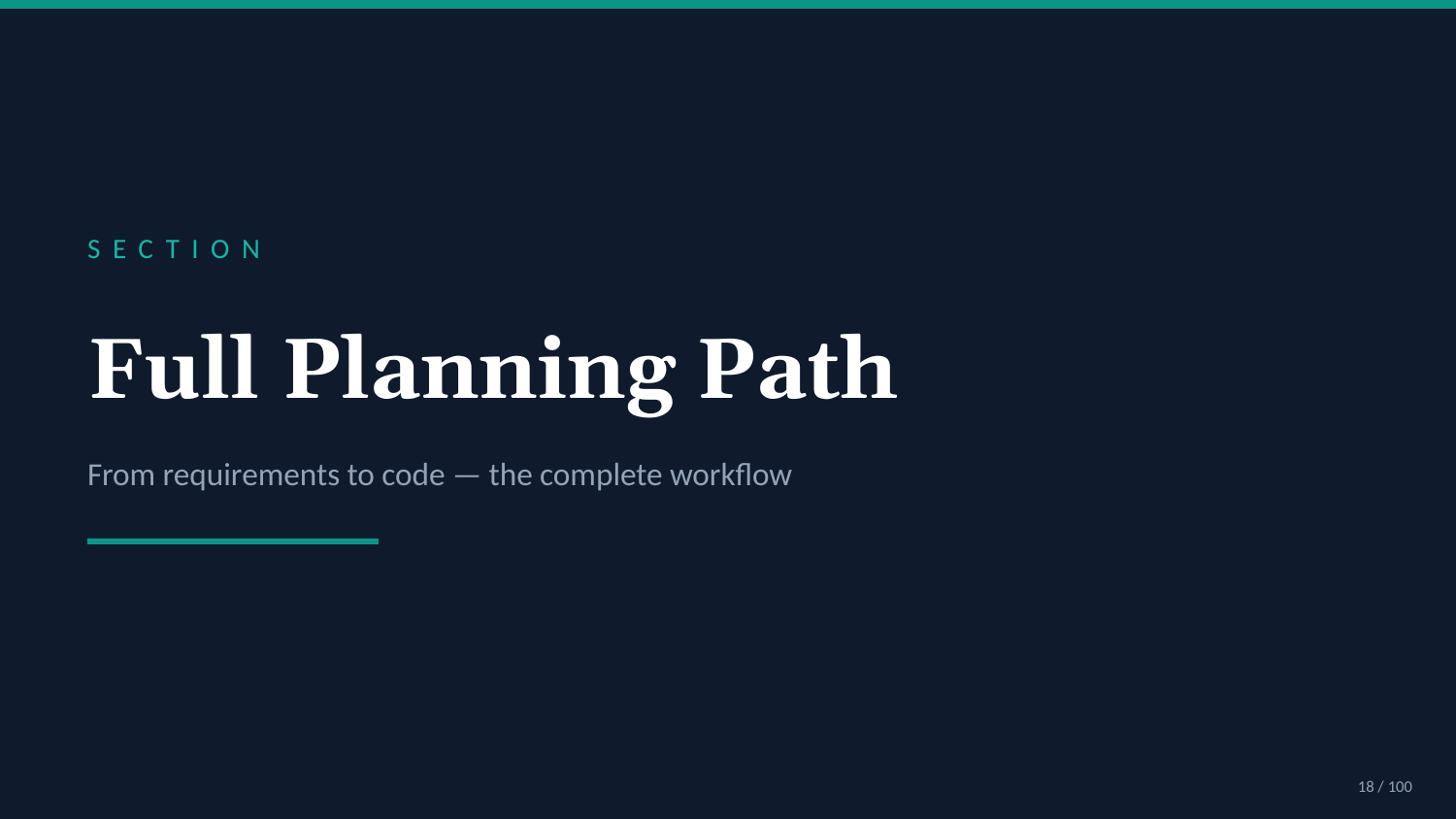

SECTION
Full Planning Path
From requirements to code — the complete workflow

18 / 100